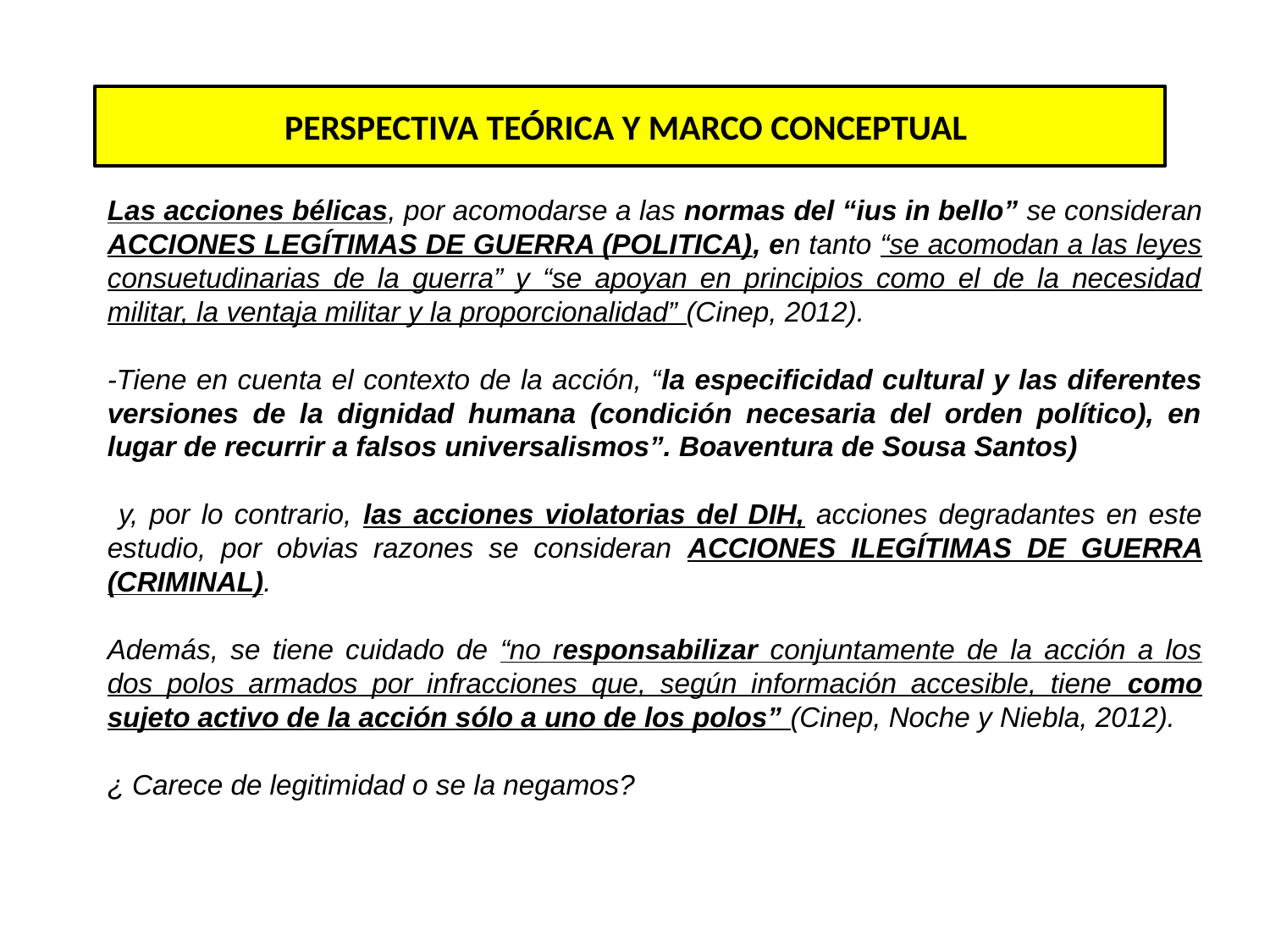

PERSPECTIVA TEÓRICA Y MARCO CONCEPTUAL
Las acciones bélicas, por acomodarse a las normas del “ius in bello” se consideran ACCIONES LEGÍTIMAS DE GUERRA (POLITICA), en tanto “se acomodan a las leyes consuetudinarias de la guerra” y “se apoyan en principios como el de la necesidad militar, la ventaja militar y la proporcionalidad” (Cinep, 2012).

-Tiene en cuenta el contexto de la acción, “la especificidad cultural y las diferentes versiones de la dignidad humana (condición necesaria del orden político), en lugar de recurrir a falsos universalismos”. Boaventura de Sousa Santos)

 y, por lo contrario, las acciones violatorias del DIH, acciones degradantes en este estudio, por obvias razones se consideran ACCIONES ILEGÍTIMAS DE GUERRA (CRIMINAL).

Además, se tiene cuidado de “no responsabilizar conjuntamente de la acción a los dos polos armados por infracciones que, según información accesible, tiene como sujeto activo de la acción sólo a uno de los polos” (Cinep, Noche y Niebla, 2012).

¿ Carece de legitimidad o se la negamos?